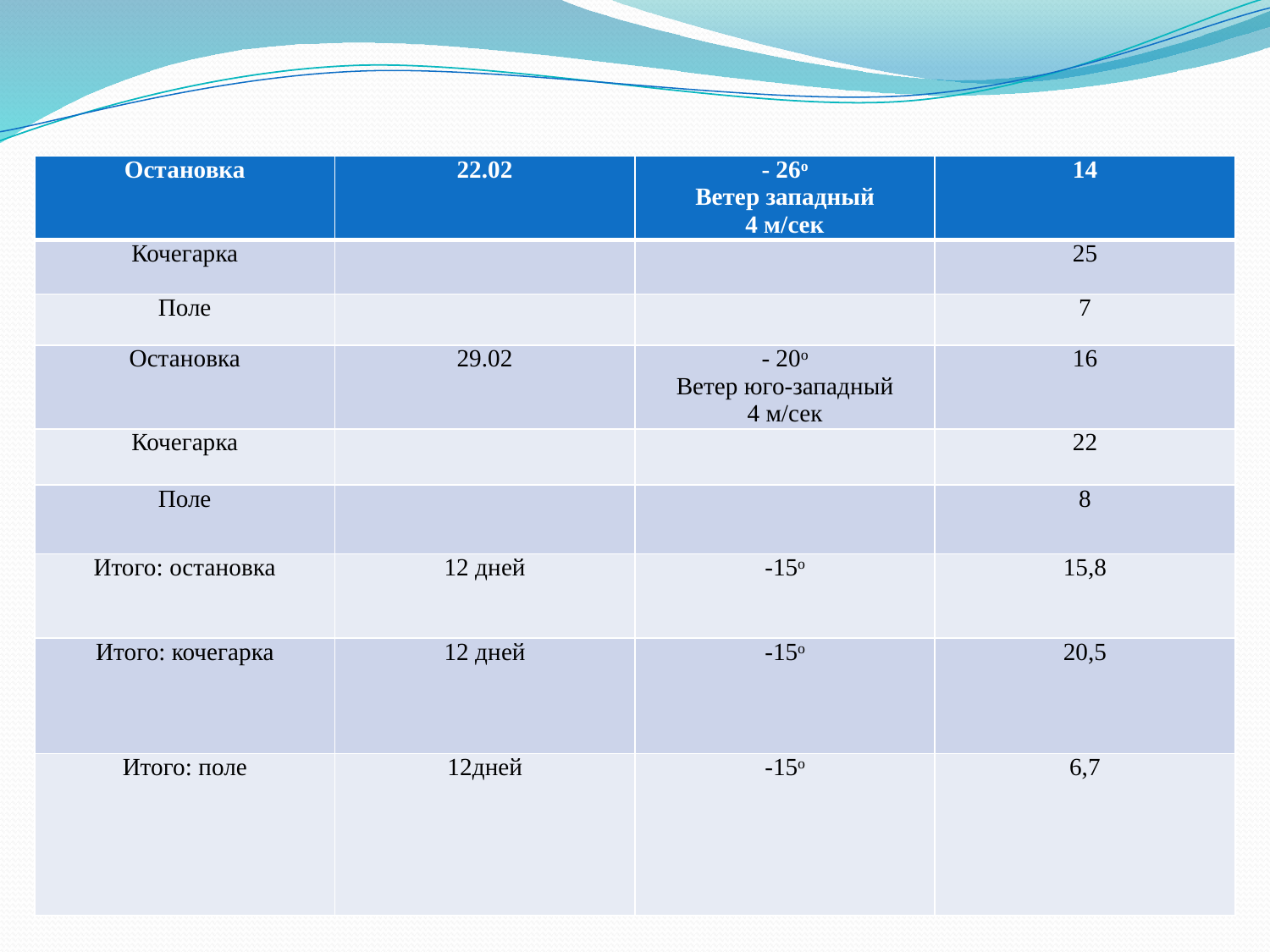

#
| Остановка | 22.02 | - 26ᵒ Ветер западный 4 м/сек | 14 |
| --- | --- | --- | --- |
| Кочегарка |  |  | 25 |
| Поле |  |  | 7 |
| Остановка | 29.02 | - 20ᵒ Ветер юго-западный 4 м/сек | 16 |
| Кочегарка |  |  | 22 |
| Поле |  |  | 8 |
| Итого: остановка | 12 дней | -15ᵒ | 15,8 |
| Итого: кочегарка | 12 дней | -15ᵒ | 20,5 |
| Итого: поле | 12дней | -15ᵒ | 6,7 |